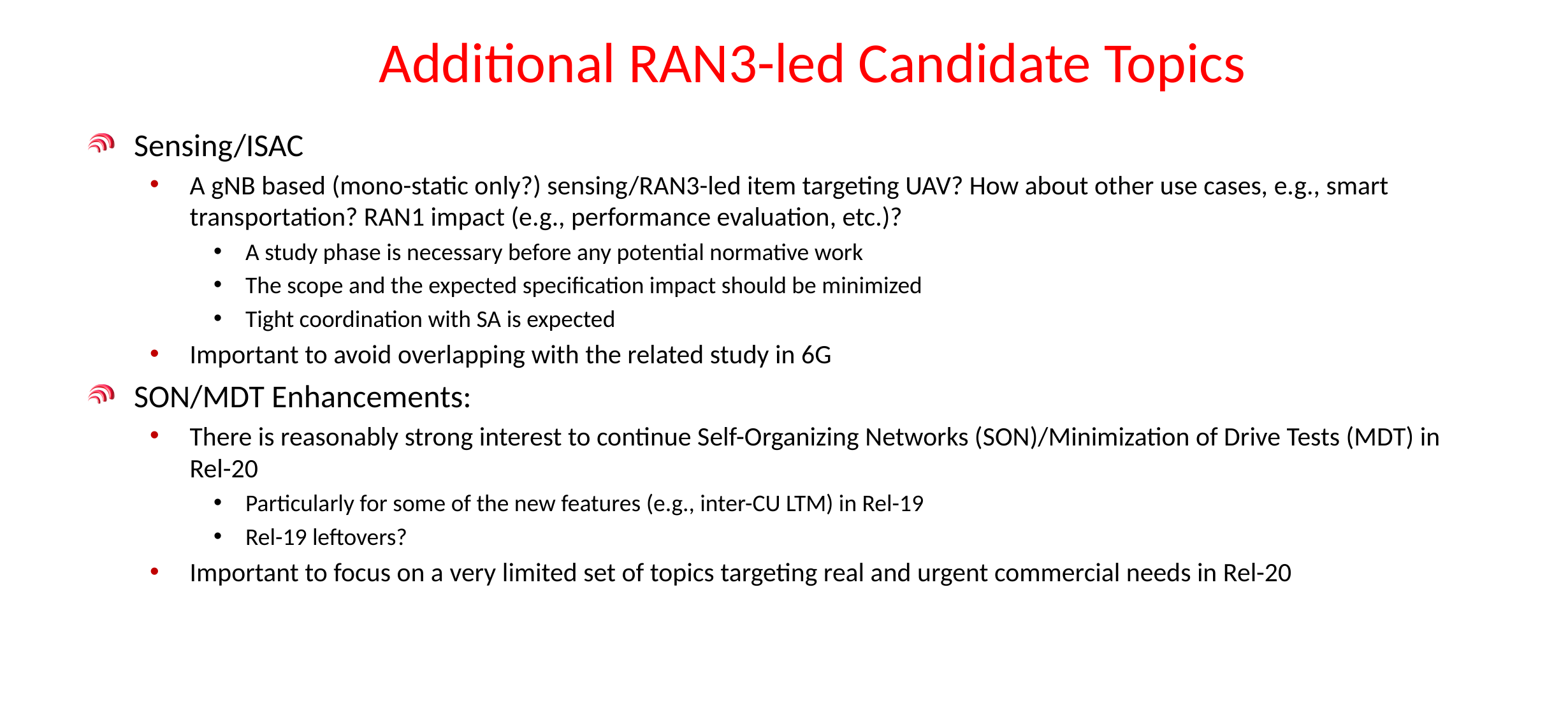

# Additional RAN3-led Candidate Topics
Sensing/ISAC
A gNB based (mono-static only?) sensing/RAN3-led item targeting UAV? How about other use cases, e.g., smart transportation? RAN1 impact (e.g., performance evaluation, etc.)?
A study phase is necessary before any potential normative work
The scope and the expected specification impact should be minimized
Tight coordination with SA is expected
Important to avoid overlapping with the related study in 6G
SON/MDT Enhancements:
There is reasonably strong interest to continue Self-Organizing Networks (SON)/Minimization of Drive Tests (MDT) in Rel-20
Particularly for some of the new features (e.g., inter-CU LTM) in Rel-19
Rel-19 leftovers?
Important to focus on a very limited set of topics targeting real and urgent commercial needs in Rel-20